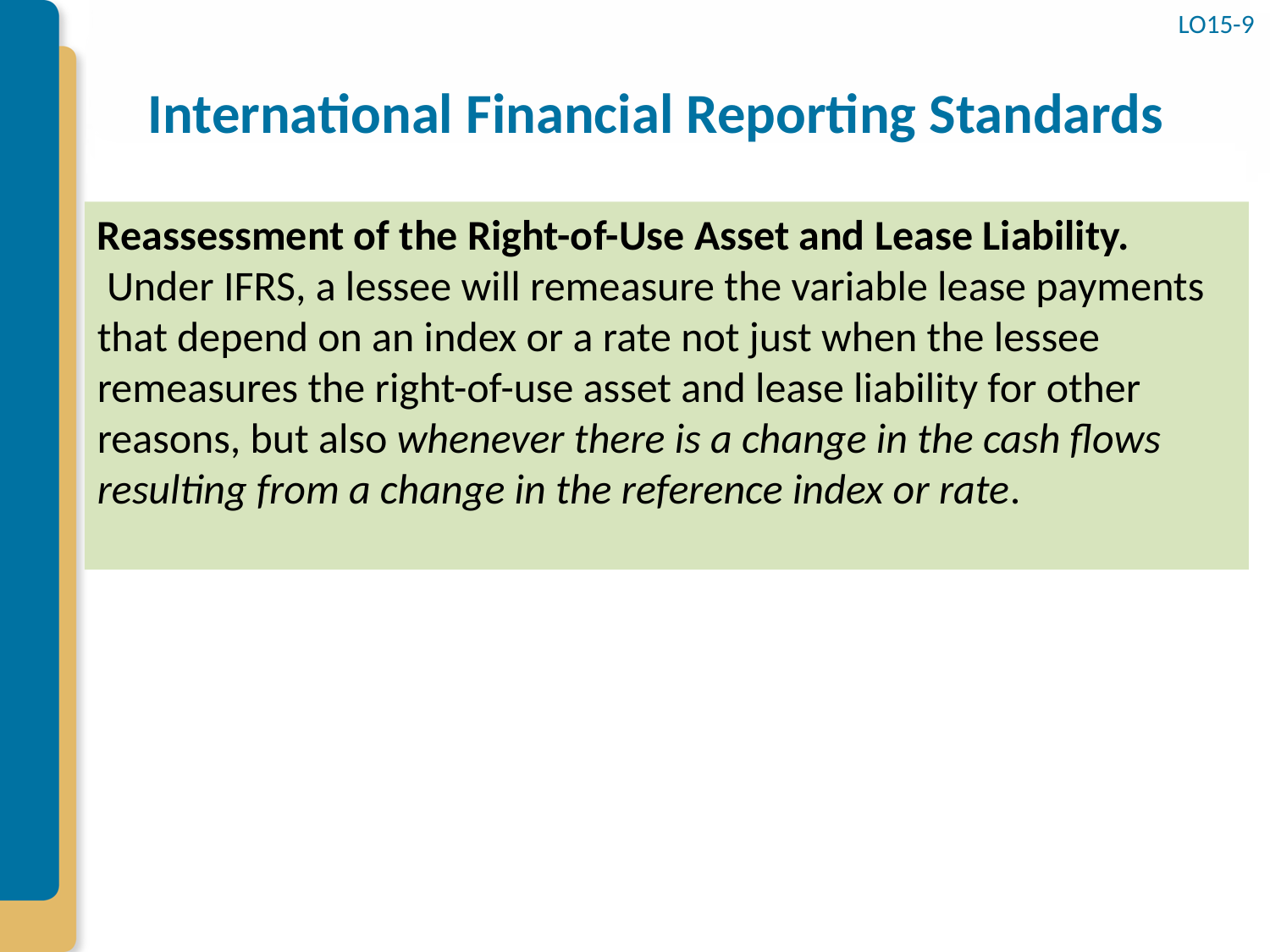

LO15-9
# International Financial Reporting Standards
Reassessment of the Right-of-Use Asset and Lease Liability.
 Under IFRS, a lessee will remeasure the variable lease payments that depend on an index or a rate not just when the lessee remeasures the right-of-use asset and lease liability for other reasons, but also whenever there is a change in the cash flows resulting from a change in the reference index or rate.